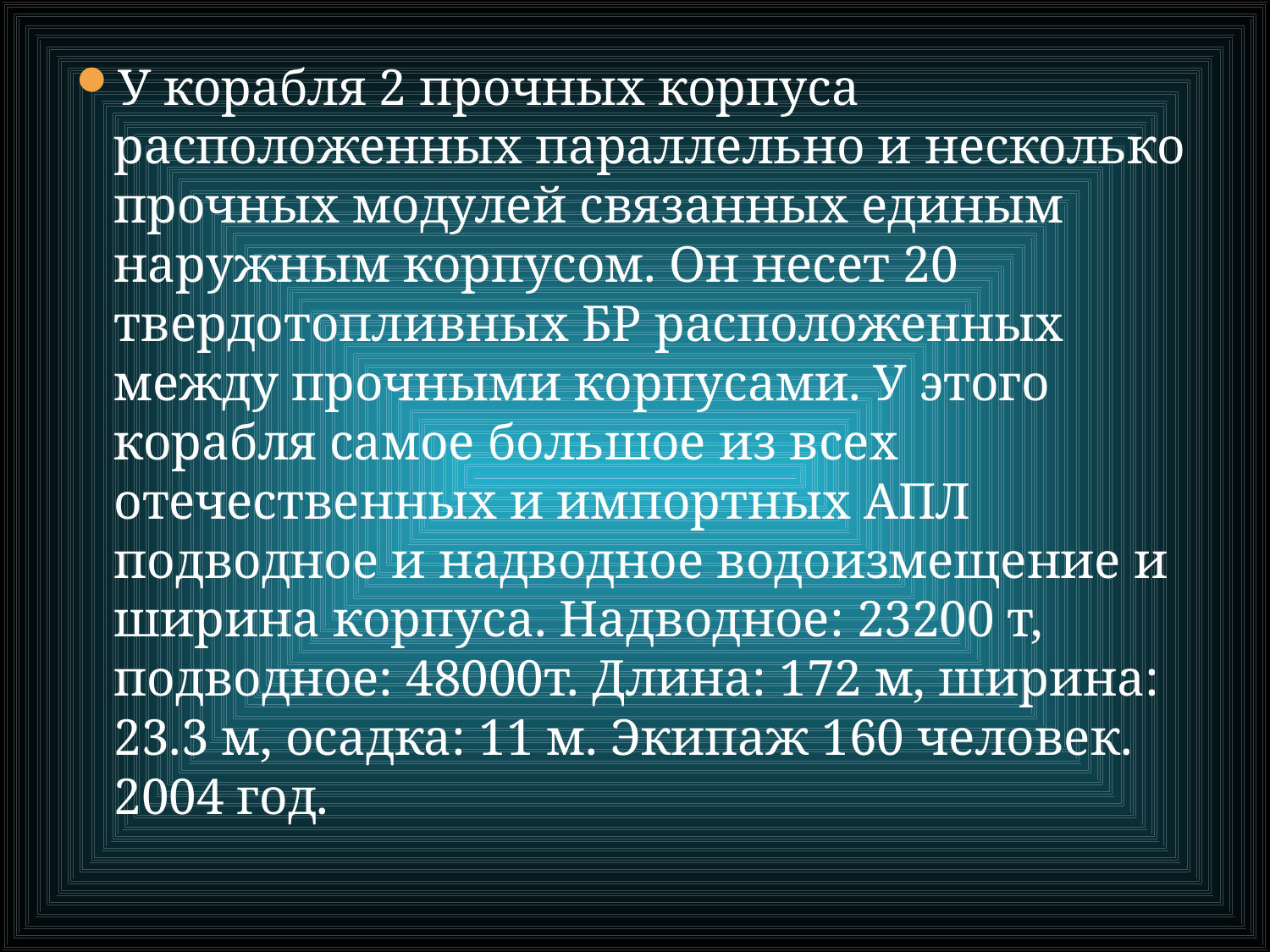

#
У корабля 2 прочных корпуса расположенных параллельно и несколько прочных модулей связанных единым наружным корпусом. Он несет 20 твердотопливных БР расположенных между прочными корпусами. У этого корабля самое большое из всех отечественных и импортных АПЛ подводное и надводное водоизмещение и ширина корпуса. Надводное: 23200 т, подводное: 48000т. Длина: 172 м, ширина: 23.3 м, осадка: 11 м. Экипаж 160 человек. 2004 год.